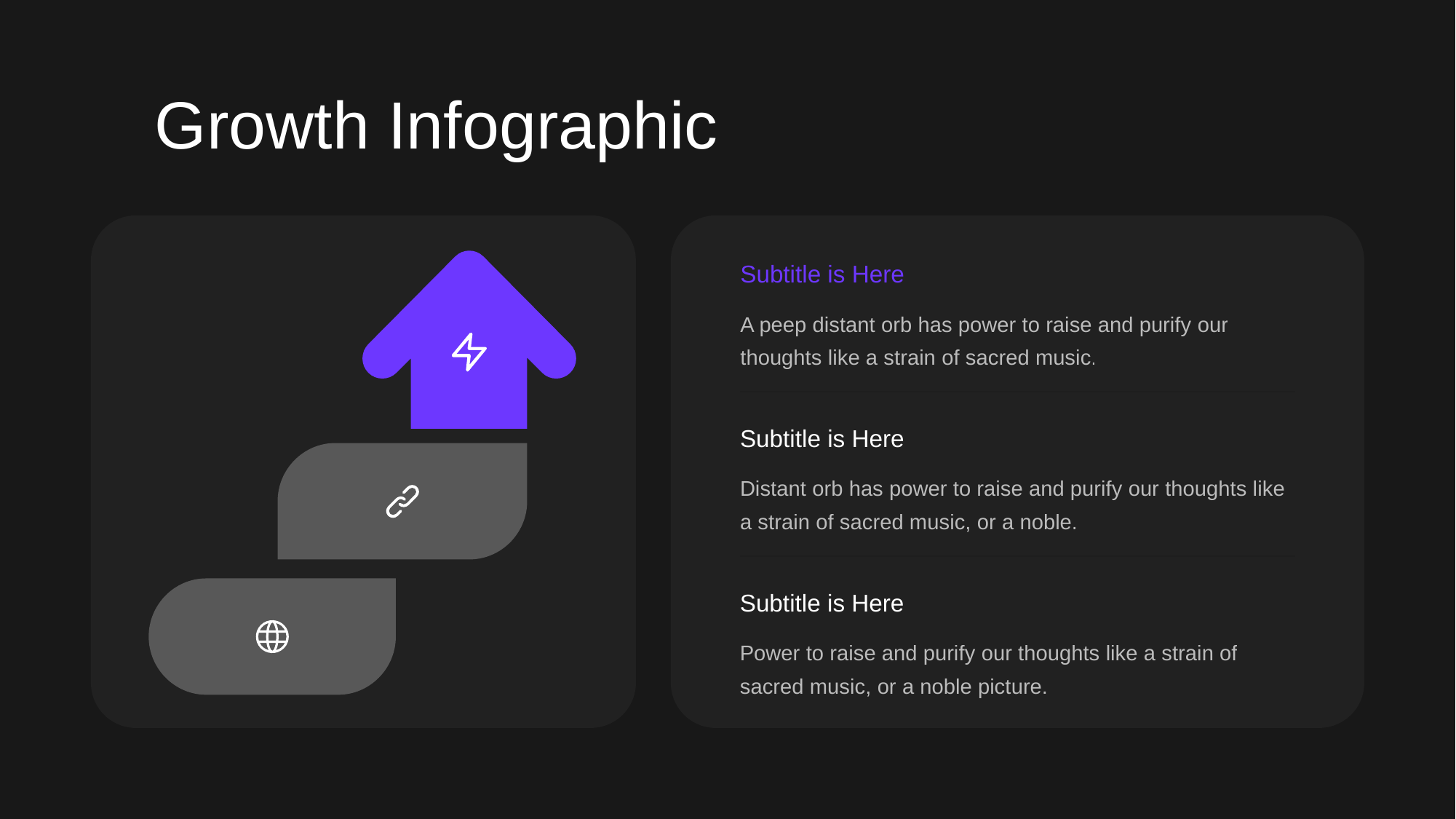

# Growth Infographic

Subtitle is Here
A peep distant orb has power to raise and purify our thoughts like a strain of sacred music.

Subtitle is Here
Distant orb has power to raise and purify our thoughts like a strain of sacred music, or a noble.

Subtitle is Here
Power to raise and purify our thoughts like a strain of sacred music, or a noble picture.